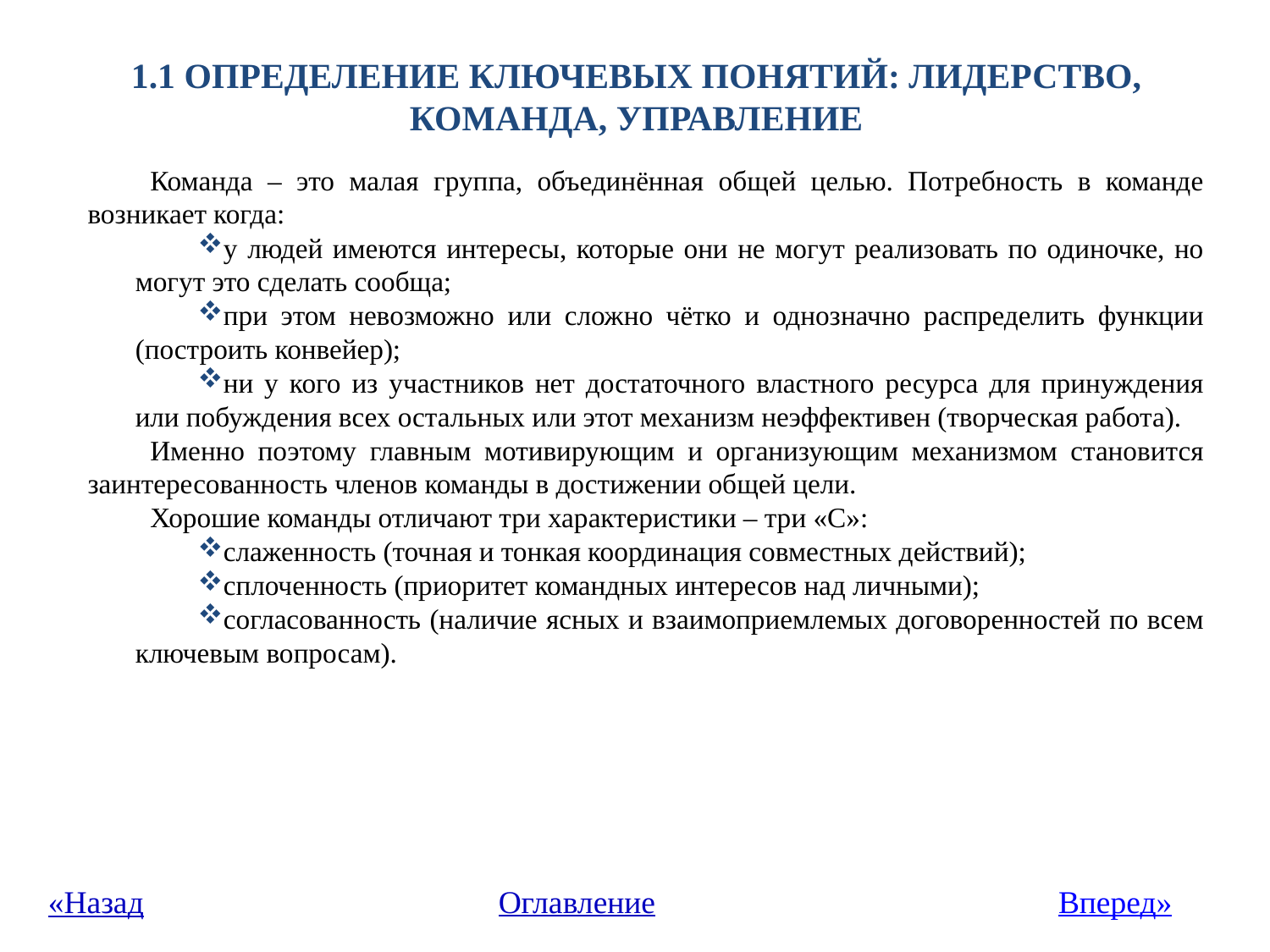

# 1.1 Определение ключевых понятий: лидерство, команда, управление
Команда – это малая группа, объединённая общей целью. Потребность в команде возникает когда:
у людей имеются интересы, которые они не могут реализовать по одиночке, но могут это сделать сообща;
при этом невозможно или сложно чётко и однозначно распределить функции (построить конвейер);
ни у кого из участников нет достаточного властного ресурса для принуждения или побуждения всех остальных или этот механизм неэффективен (творческая работа).
Именно поэтому главным мотивирующим и организующим механизмом становится заинтересованность членов команды в достижении общей цели.
Хорошие команды отличают три характеристики – три «С»:
слаженность (точная и тонкая координация совместных действий);
сплоченность (приоритет командных интересов над личными);
согласованность (наличие ясных и взаимоприемлемых договоренностей по всем ключевым вопросам).

Оглавление
Вперед»
«Назад